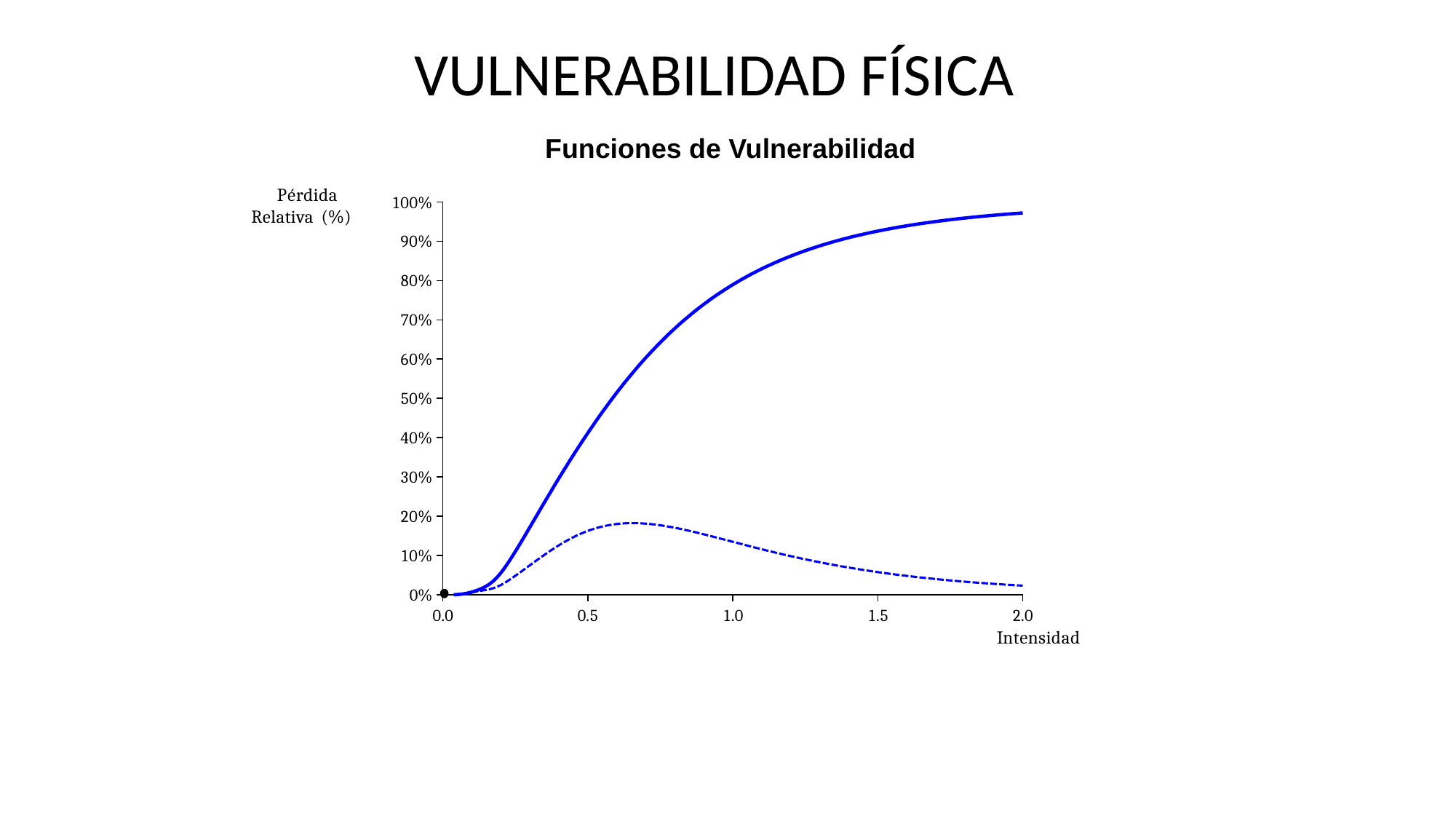

VULNERABILIDAD FÍSICA
Funciones de Vulnerabilidad
Pérdida Relativa  (%)

### Chart

| Category |  |  |
|---|---|---|
       Intensidad